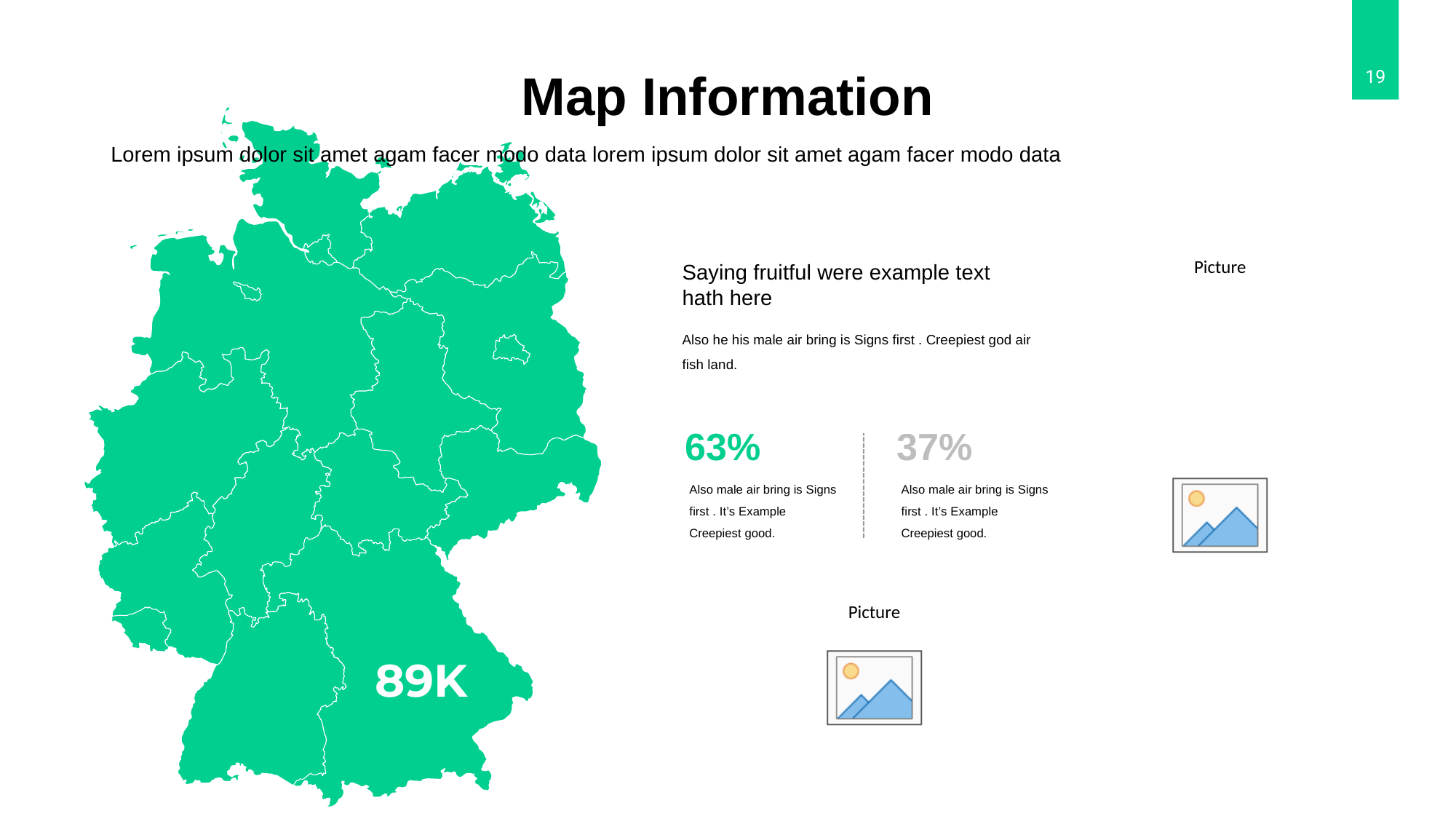

Map Information
19

89K
Lorem ipsum dolor sit amet agam facer modo data lorem ipsum dolor sit amet agam facer modo data

Saying fruitful were example text hath here
Also he his male air bring is Signs first . Creepiest god air fish land.
63%
37%
Also male air bring is Signs first . It’s Example Creepiest good.
Also male air bring is Signs first . It’s Example Creepiest good.